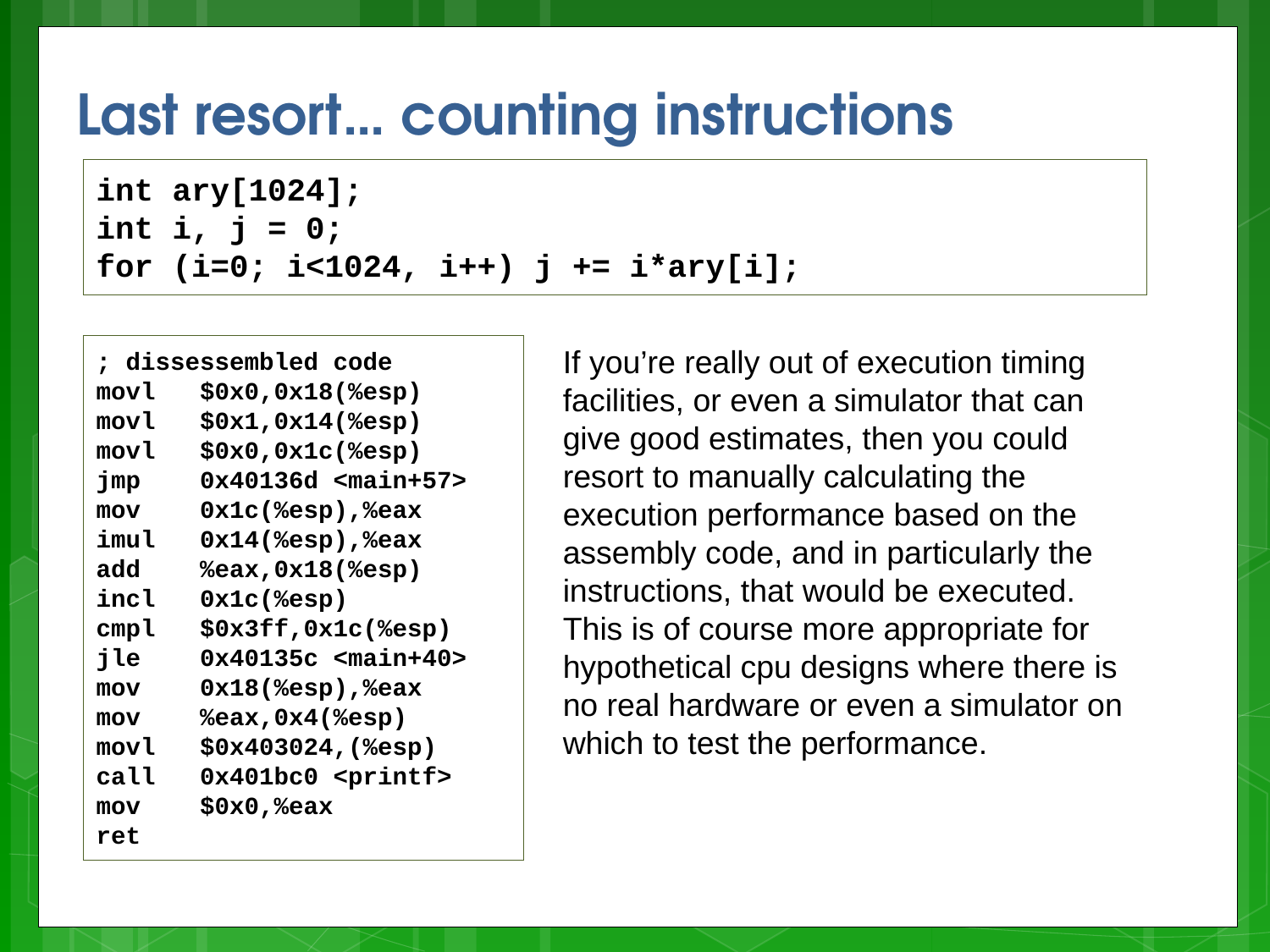

# Last resort… counting instructions
int ary[1024];
int i, j = 0;
for (i=0; i<1024, i++) j += i*ary[i];
; dissessembled code
movl   $0x0,0x18(%esp)
movl   $0x1,0x14(%esp)
movl   $0x0,0x1c(%esp)
jmp    0x40136d <main+57>
mov    0x1c(%esp),%eax
imul   0x14(%esp),%eax
add    %eax,0x18(%esp)
incl   0x1c(%esp)
cmpl   $0x3ff,0x1c(%esp)
jle    0x40135c <main+40>
mov    0x18(%esp),%eax
mov    %eax,0x4(%esp)
movl   $0x403024,(%esp)
call   0x401bc0 <printf>
mov    $0x0,%eax
ret
If you’re really out of execution timing facilities, or even a simulator that can give good estimates, then you could resort to manually calculating the execution performance based on the assembly code, and in particularly the instructions, that would be executed. This is of course more appropriate for hypothetical cpu designs where there is no real hardware or even a simulator on which to test the performance.